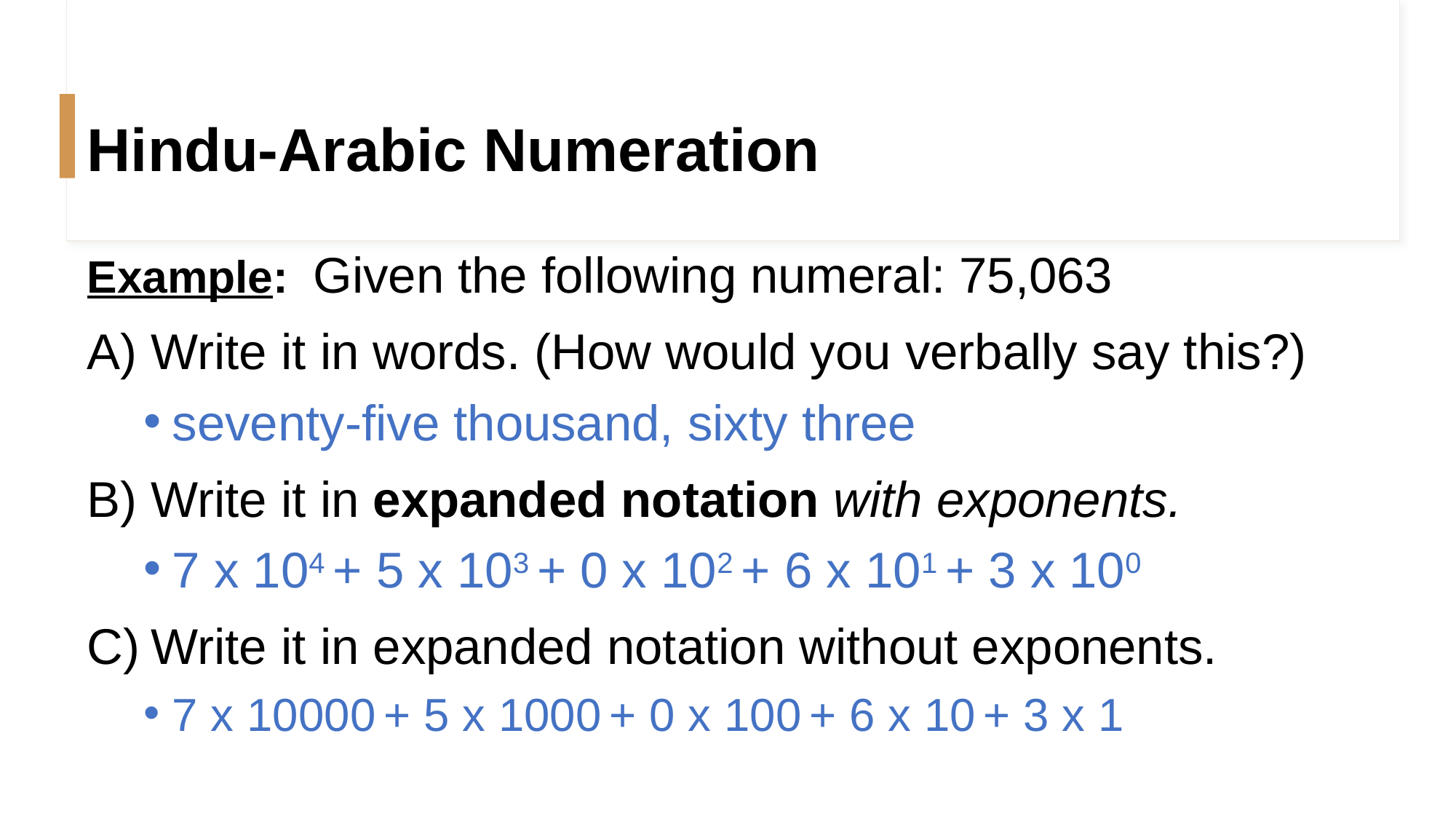

# Hindu-Arabic Numeration
Example:  Given the following numeral: 75,063
Write it in words. (How would you verbally say this?)
seventy-five thousand, sixty three
Write it in expanded notation with exponents.
7 x 104 + 5 x 103 + 0 x 102 + 6 x 101 + 3 x 100
Write it in expanded notation without exponents.
7 x 10000 + 5 x 1000 + 0 x 100 + 6 x 10 + 3 x 1